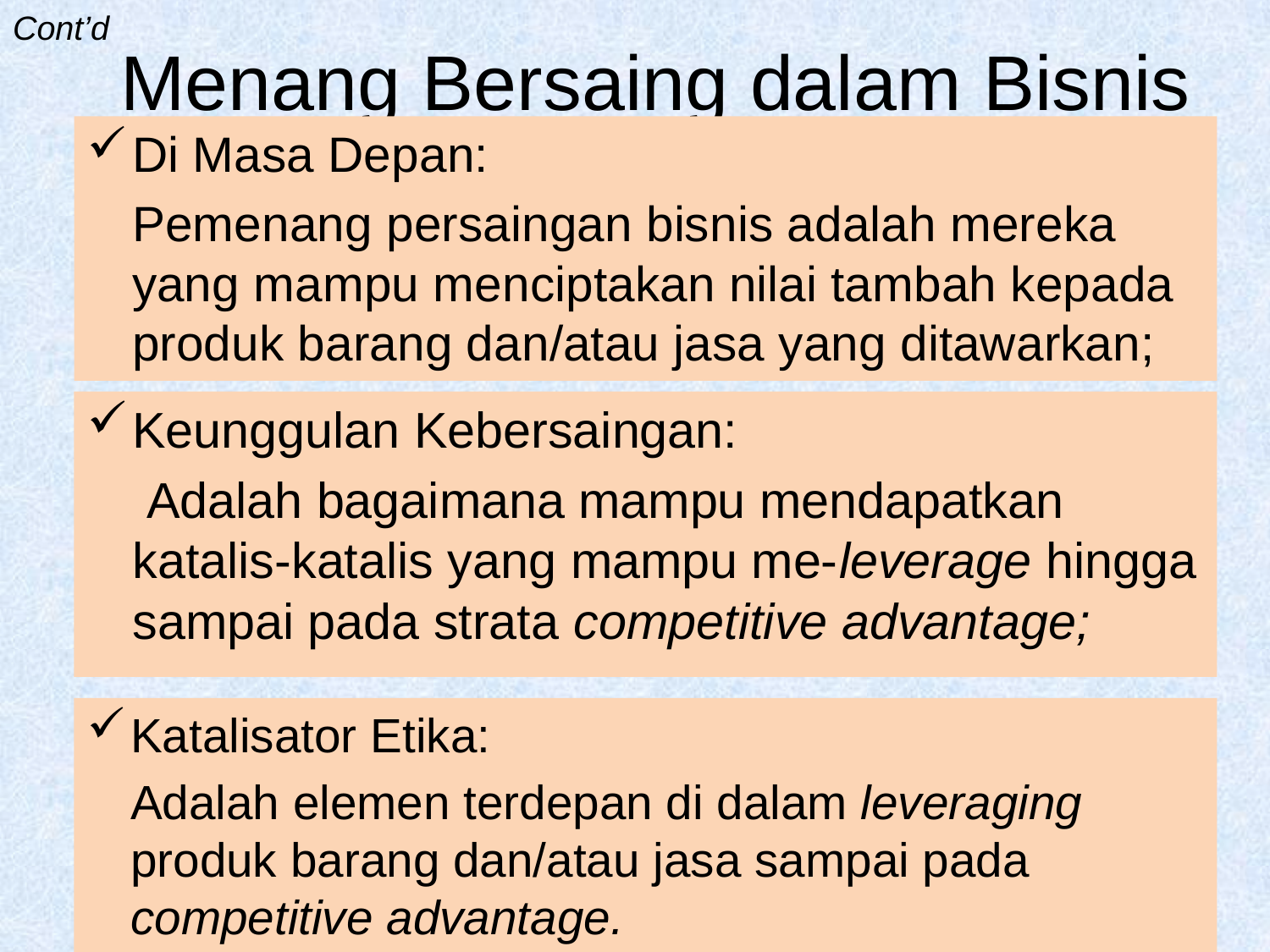

Cont’d
# Menang Bersaing dalam Bisnis
Di Masa Depan:
	Pemenang persaingan bisnis adalah mereka yang mampu menciptakan nilai tambah kepada produk barang dan/atau jasa yang ditawarkan;
Keunggulan Kebersaingan:
	 Adalah bagaimana mampu mendapatkan katalis-katalis yang mampu me-leverage hingga sampai pada strata competitive advantage;
Katalisator Etika:
	Adalah elemen terdepan di dalam leveraging produk barang dan/atau jasa sampai pada competitive advantage.